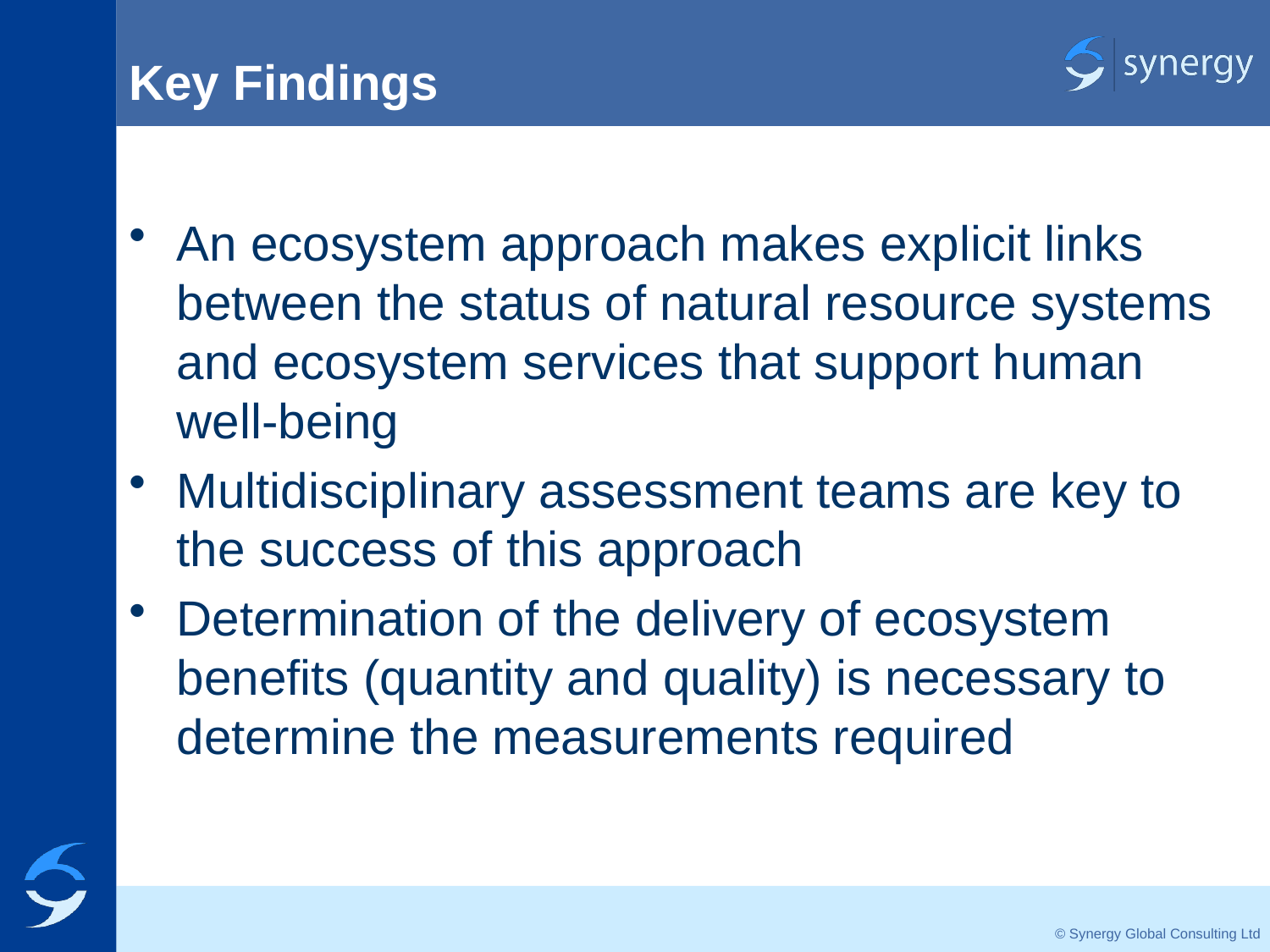

# Key Findings

An ecosystem approach makes explicit links between the status of natural resource systems and ecosystem services that support human well-being
Multidisciplinary assessment teams are key to the success of this approach
Determination of the delivery of ecosystem benefits (quantity and quality) is necessary to determine the measurements required